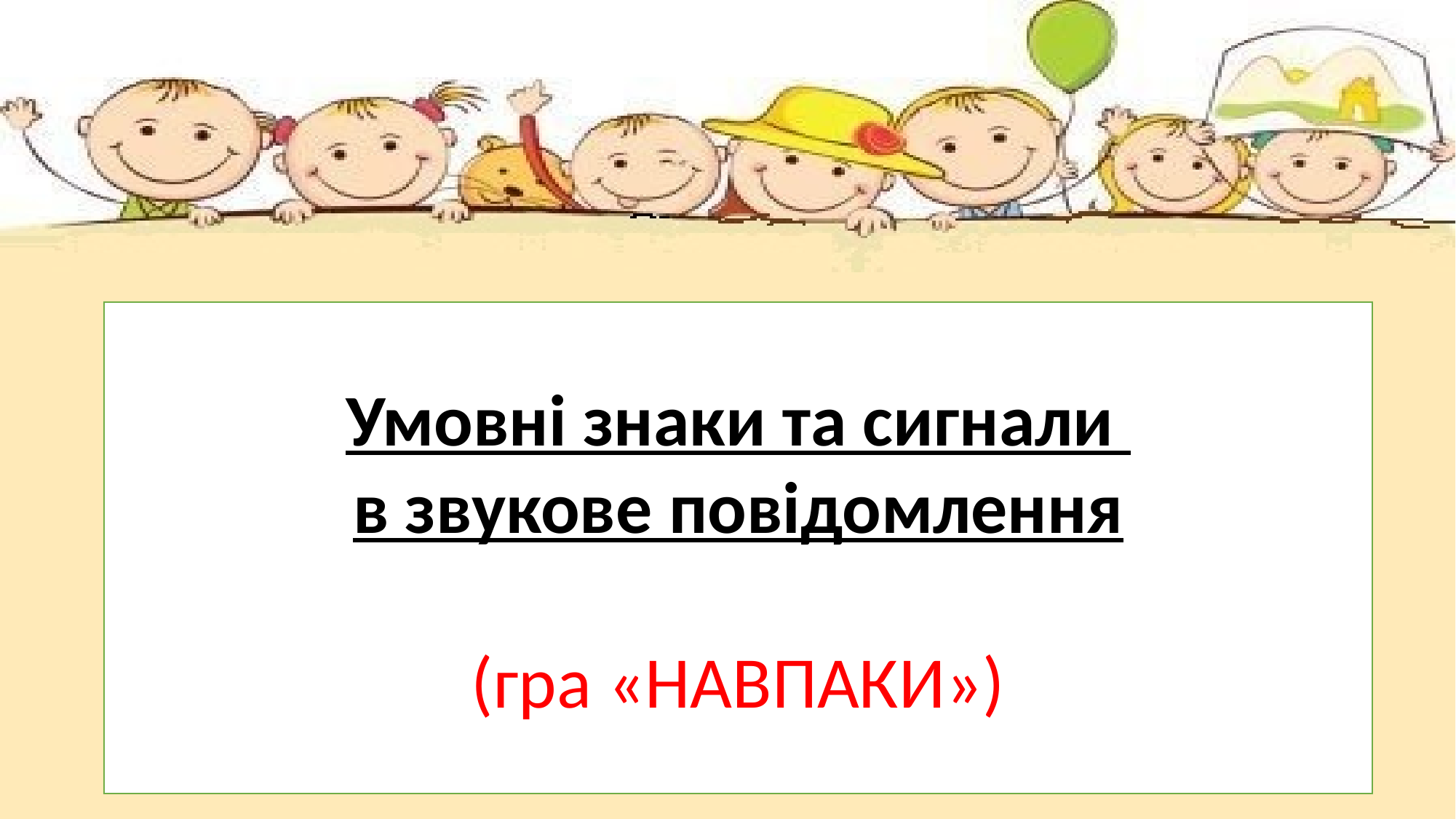

Умовні знаки та сигнали
в звукове повідомлення

(гра «НАВПАКИ»)